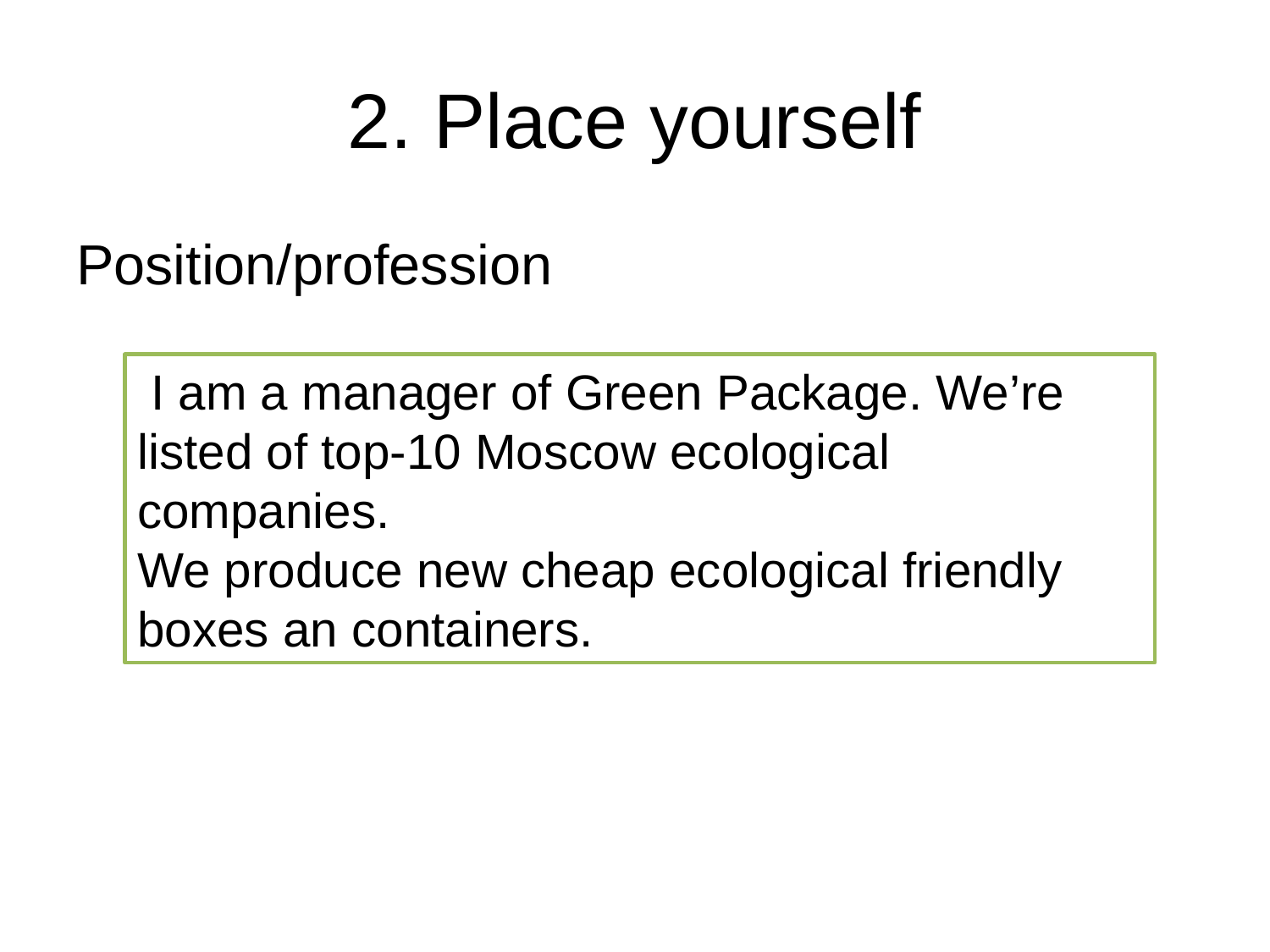

# 2. Place yourself
Position/profession

 I am a manager of Green Package. We’re listed of top-10 Moscow ecological companies.
We produce new cheap ecological friendly boxes an containers.